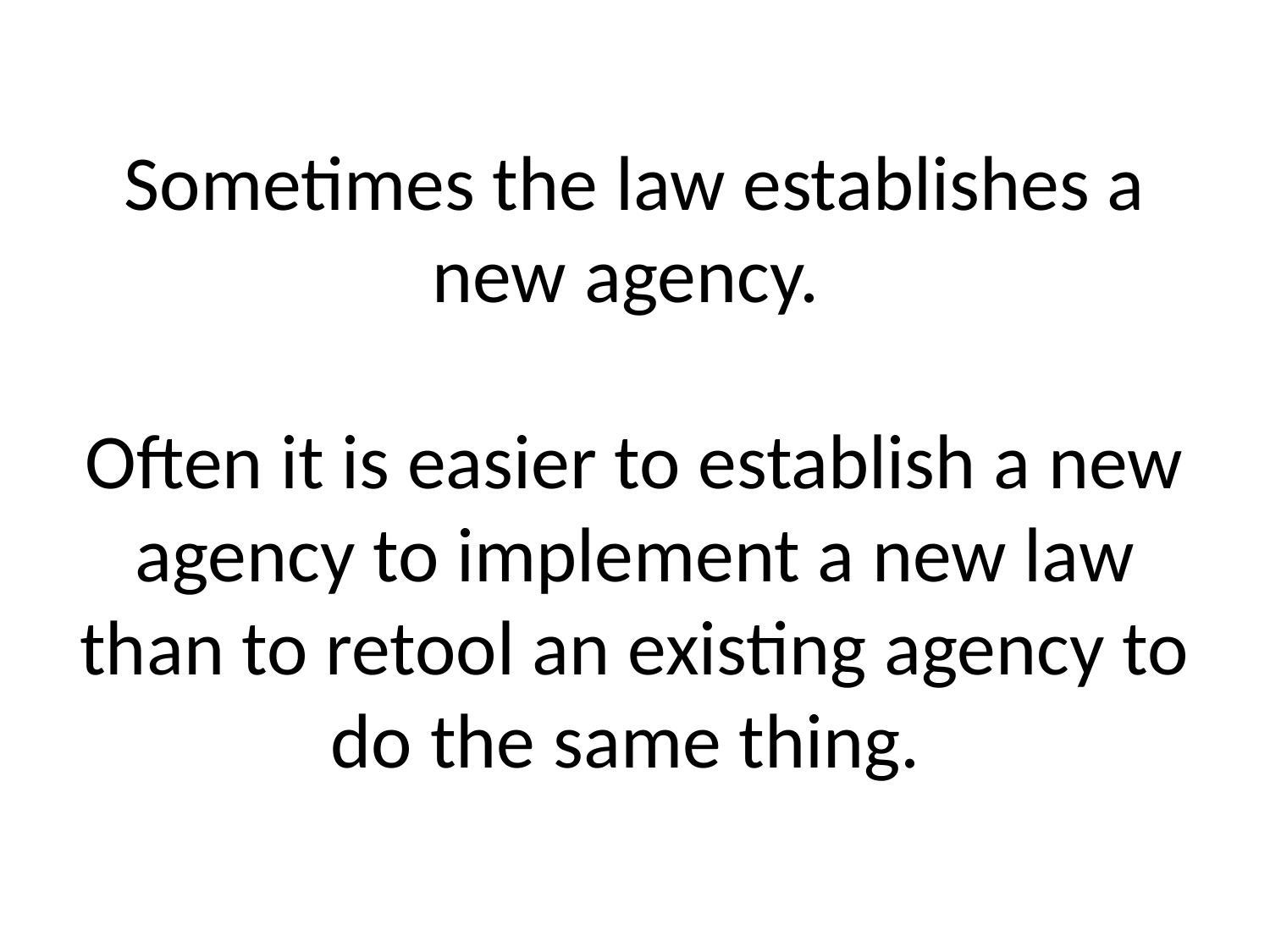

# Sometimes the law establishes a new agency. Often it is easier to establish a new agency to implement a new law than to retool an existing agency to do the same thing.